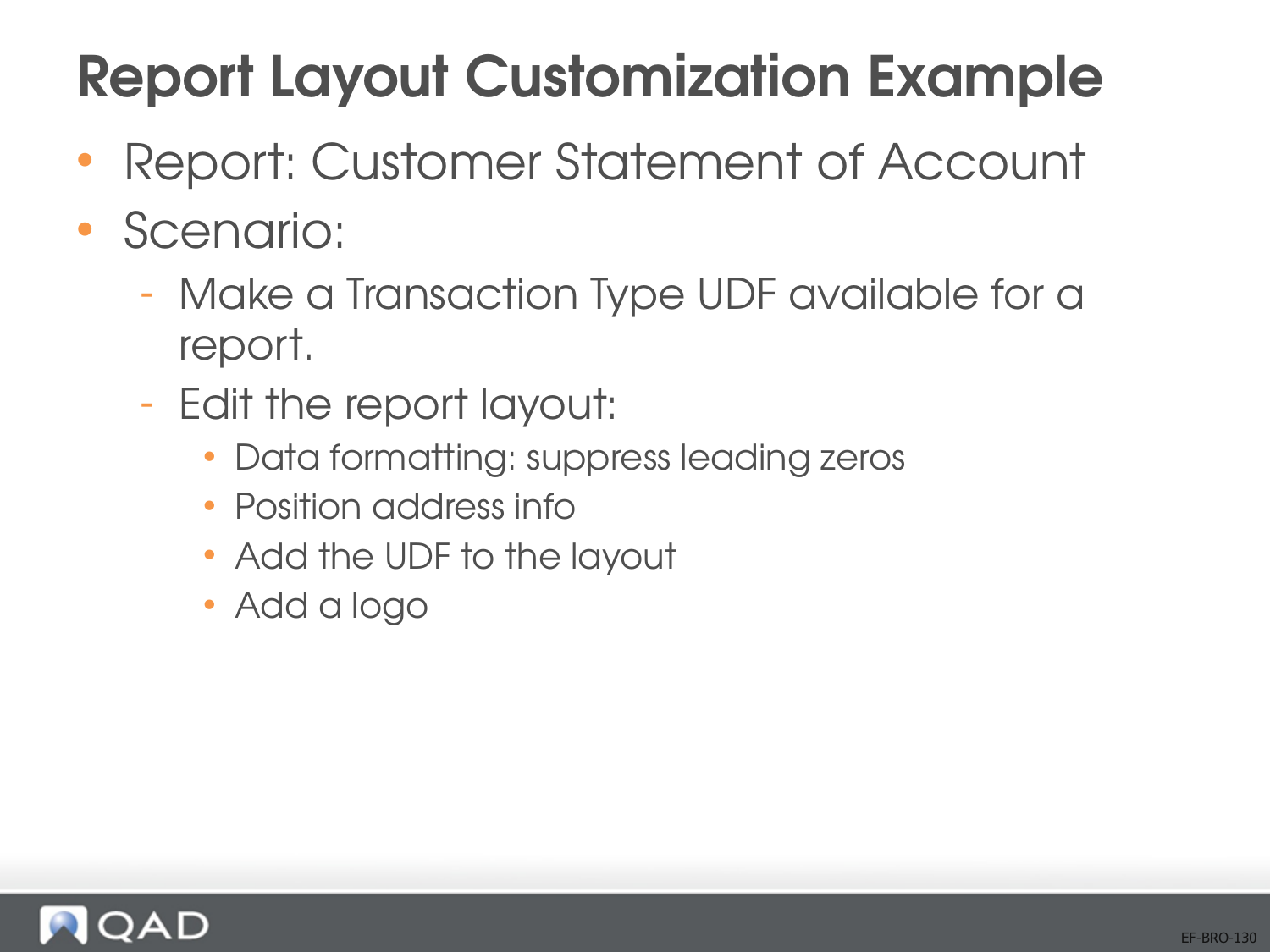

# Report Layout Customization Example
Report: Customer Statement of Account
Scenario:
Make a Transaction Type UDF available for a report.
Edit the report layout:
Data formatting: suppress leading zeros
Position address info
Add the UDF to the layout
Add a logo

EF-BRO-130